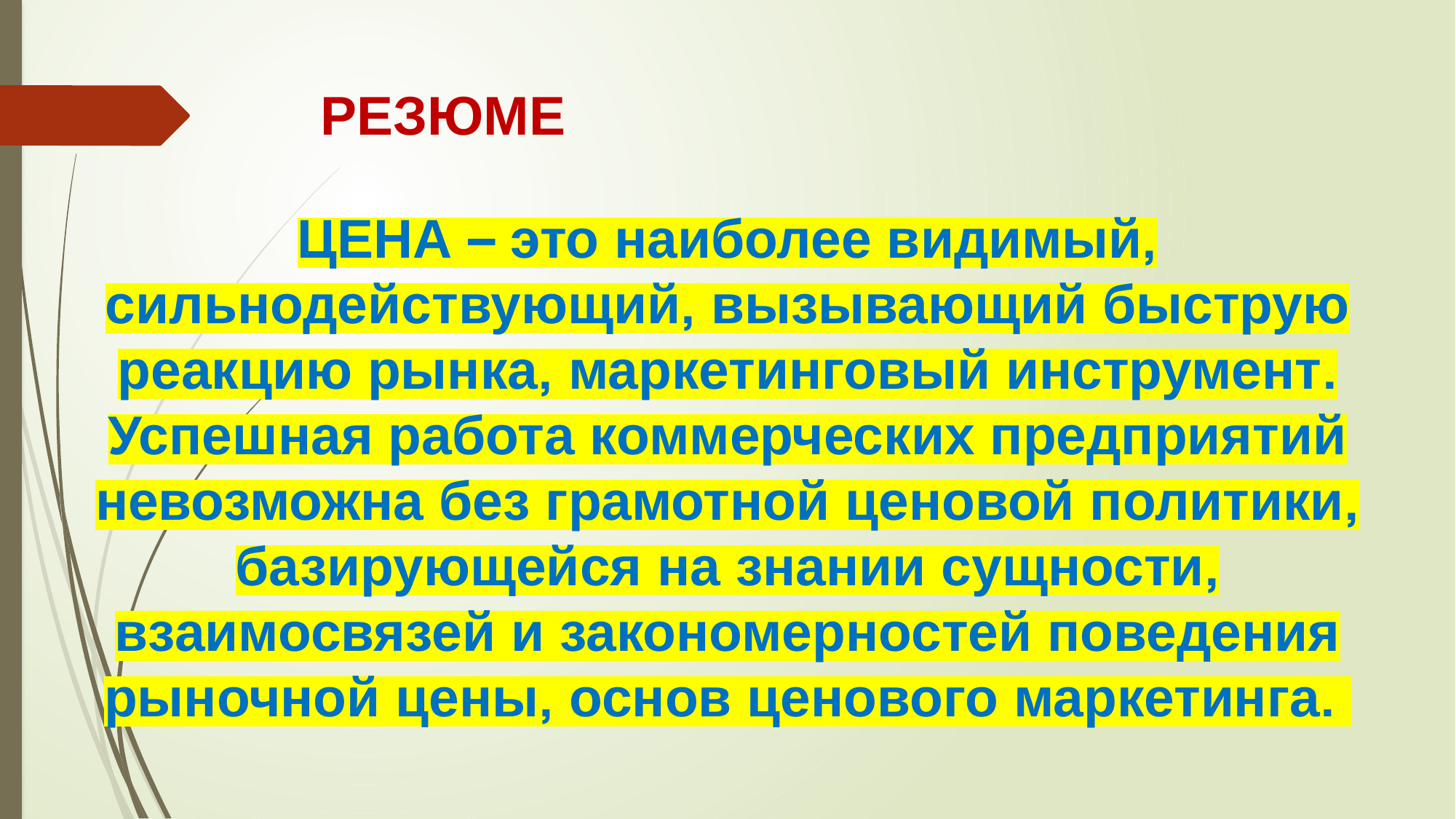

# РЕЗЮМЕ
ЦЕНА – это наиболее видимый, сильнодействующий, вызывающий быструю реакцию рынка, маркетинговый инструмент. Успешная работа коммерческих предприятий невозможна без грамотной ценовой политики, базирующейся на знании сущности, взаимосвязей и закономерностей поведения рыночной цены, основ ценового маркетинга.